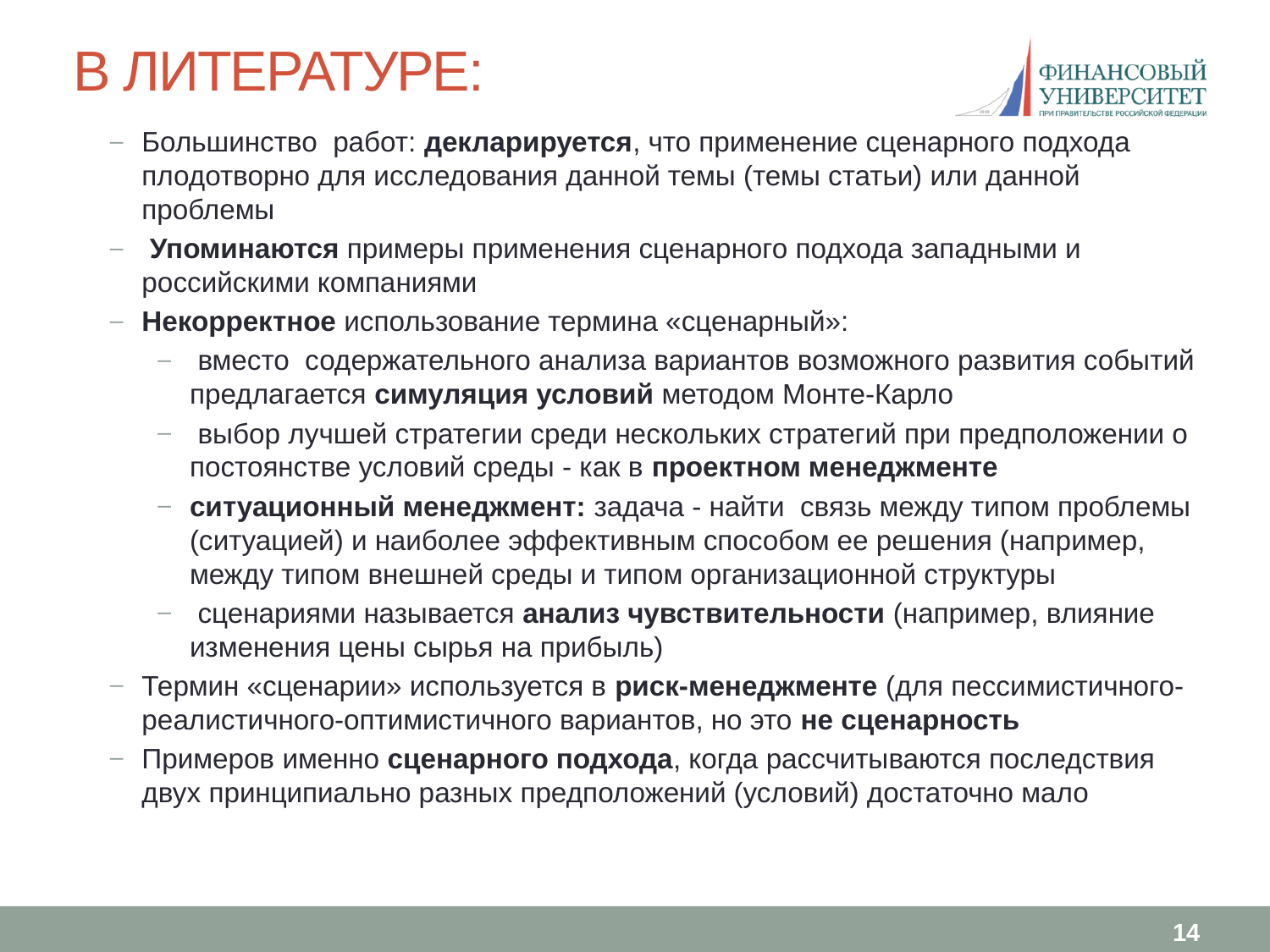

# В литературе:
Большинство  работ: декларируется, что применение сценарного подхода плодотворно для исследования данной темы (темы статьи) или данной проблемы
 Упоминаются примеры применения сценарного подхода западными и российскими компаниями
Некорректное использование термина «сценарный»:
 вместо  содержательного анализа вариантов возможного развития событий предлагается симуляция условий методом Монте-Карло
 выбор лучшей стратегии среди нескольких стратегий при предположении о постоянстве условий среды - как в проектном менеджменте
ситуационный менеджмент: задача - найти  связь между типом проблемы (ситуацией) и наиболее эффективным способом ее решения (например, между типом внешней среды и типом организационной структуры
 сценариями называется анализ чувствительности (например, влияние изменения цены сырья на прибыль)
Термин «сценарии» используется в риск-менеджменте (для пессимистичного-реалистичного-оптимистичного вариантов, но это не сценарность
Примеров именно сценарного подхода, когда рассчитываются последствия двух принципиально разных предположений (условий) достаточно мало
14